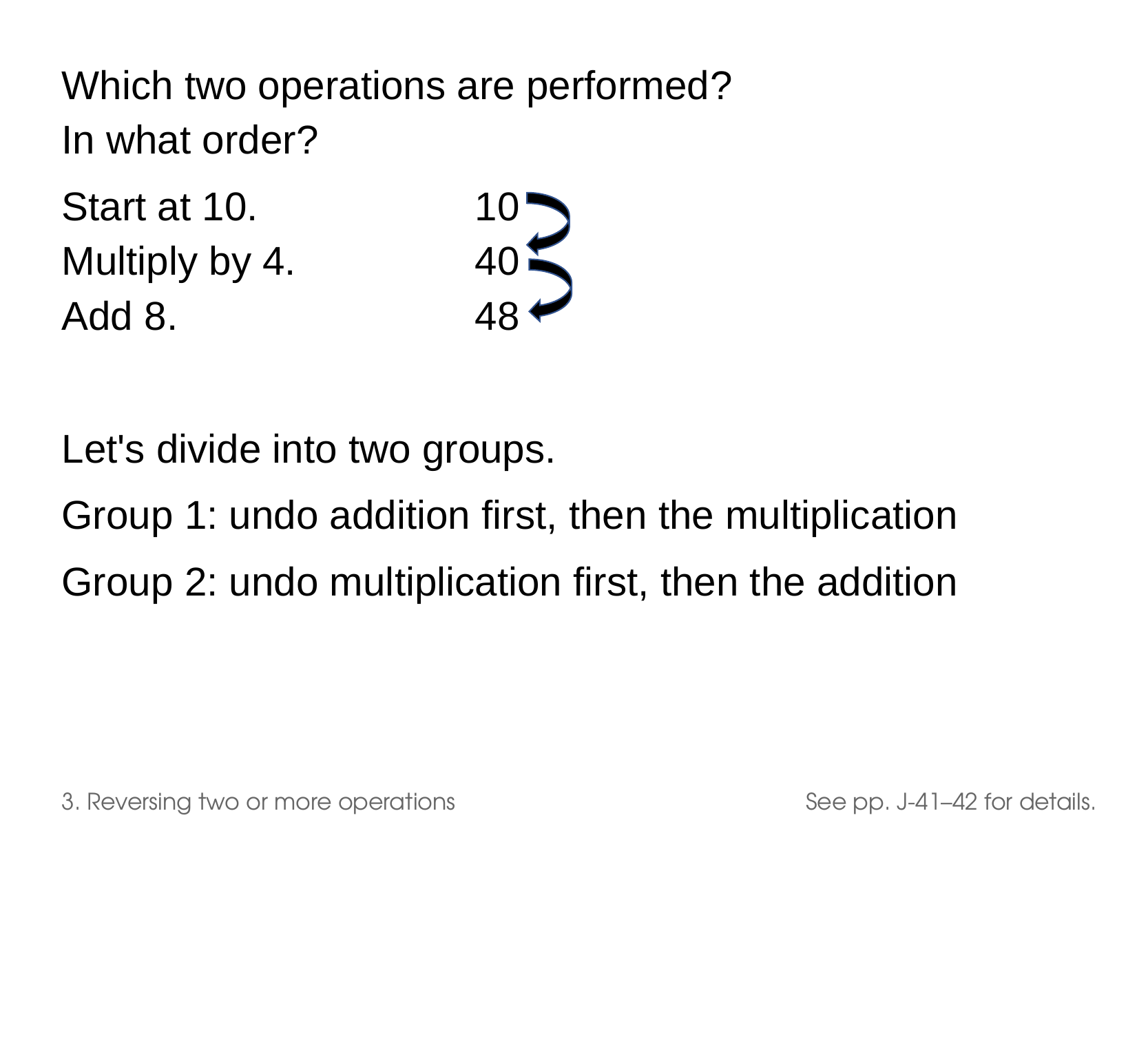

Which two operations are performed?
In what order?
Start at 10. 		10
​Multiply by 4. 		40
Add 8.			48

Let's divide into two groups.
Group 1: undo addition first, then the multiplication
Group 2: undo multiplication first, then the addition

3. Reversing two or more operations
See pp. J-41–42 for details.